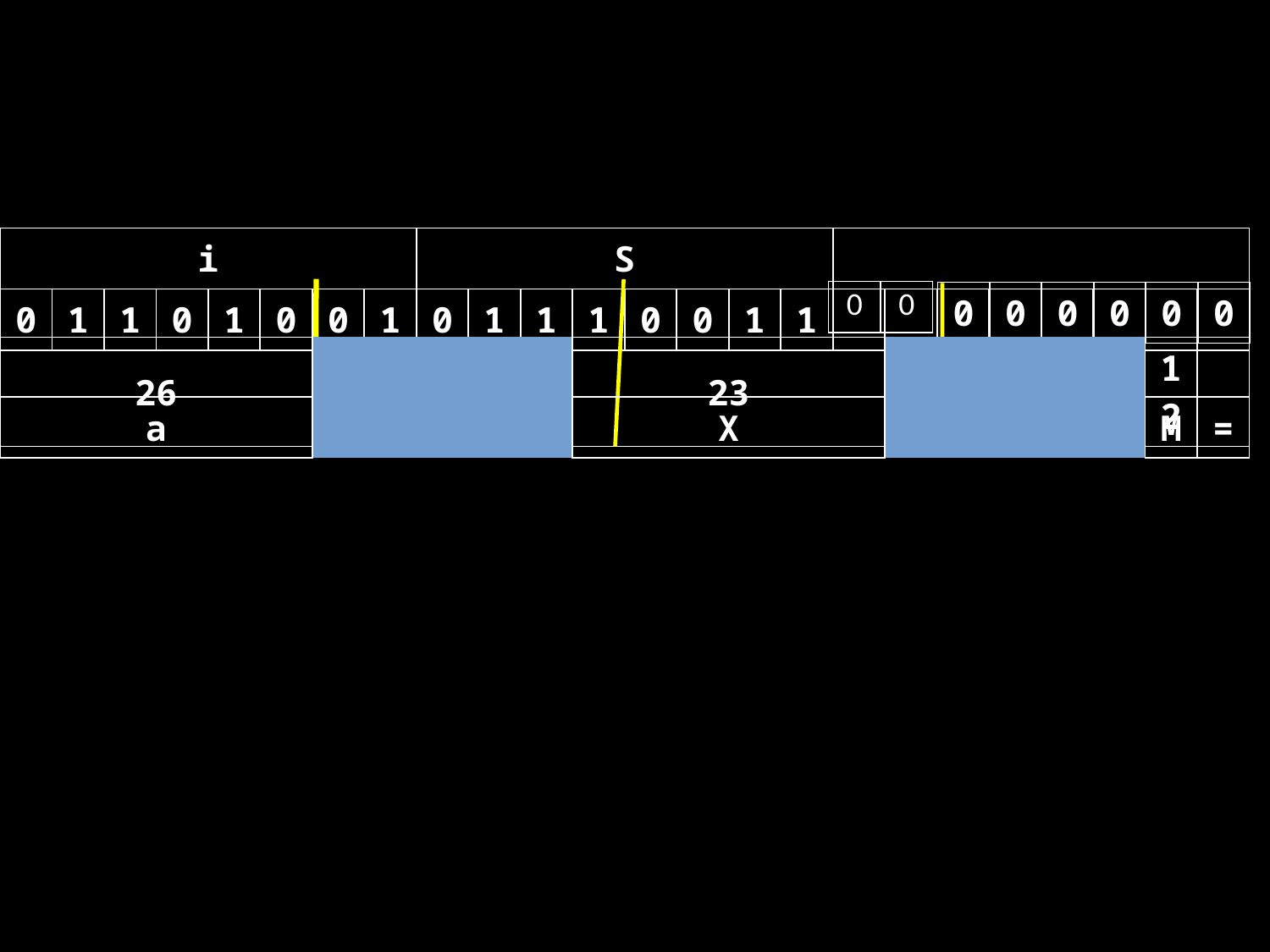

| i |  |  |  |  |  |  |  | S |  |  |  |  |  |  |  |  |  |  |  |  |  |  |  |
| --- | --- | --- | --- | --- | --- | --- | --- | --- | --- | --- | --- | --- | --- | --- | --- | --- | --- | --- | --- | --- | --- | --- | --- |
| 0 | 1 | 1 | 0 | 1 | 0 | 0 | 1 | 0 | 1 | 1 | 1 | 0 | 0 | 1 | 1 |  |  |  |  |  |  |  |  |
| 0 | 0 |
| --- | --- |
| 0 | 0 | 0 | 0 | 0 | 0 |
| --- | --- | --- | --- | --- | --- |
| 26 |  |  |  |  |  | 23 |  |  |  |  |  | 12 |  |  |  |  |  |  |  |  |  |  |  |
| --- | --- | --- | --- | --- | --- | --- | --- | --- | --- | --- | --- | --- | --- | --- | --- | --- | --- | --- | --- | --- | --- | --- | --- |
| a |  |  |  |  |  | X |  |  |  |  |  | M |  |  |  |  |  | = |  |  |  |  |  |
| --- | --- | --- | --- | --- | --- | --- | --- | --- | --- | --- | --- | --- | --- | --- | --- | --- | --- | --- | --- | --- | --- | --- | --- |